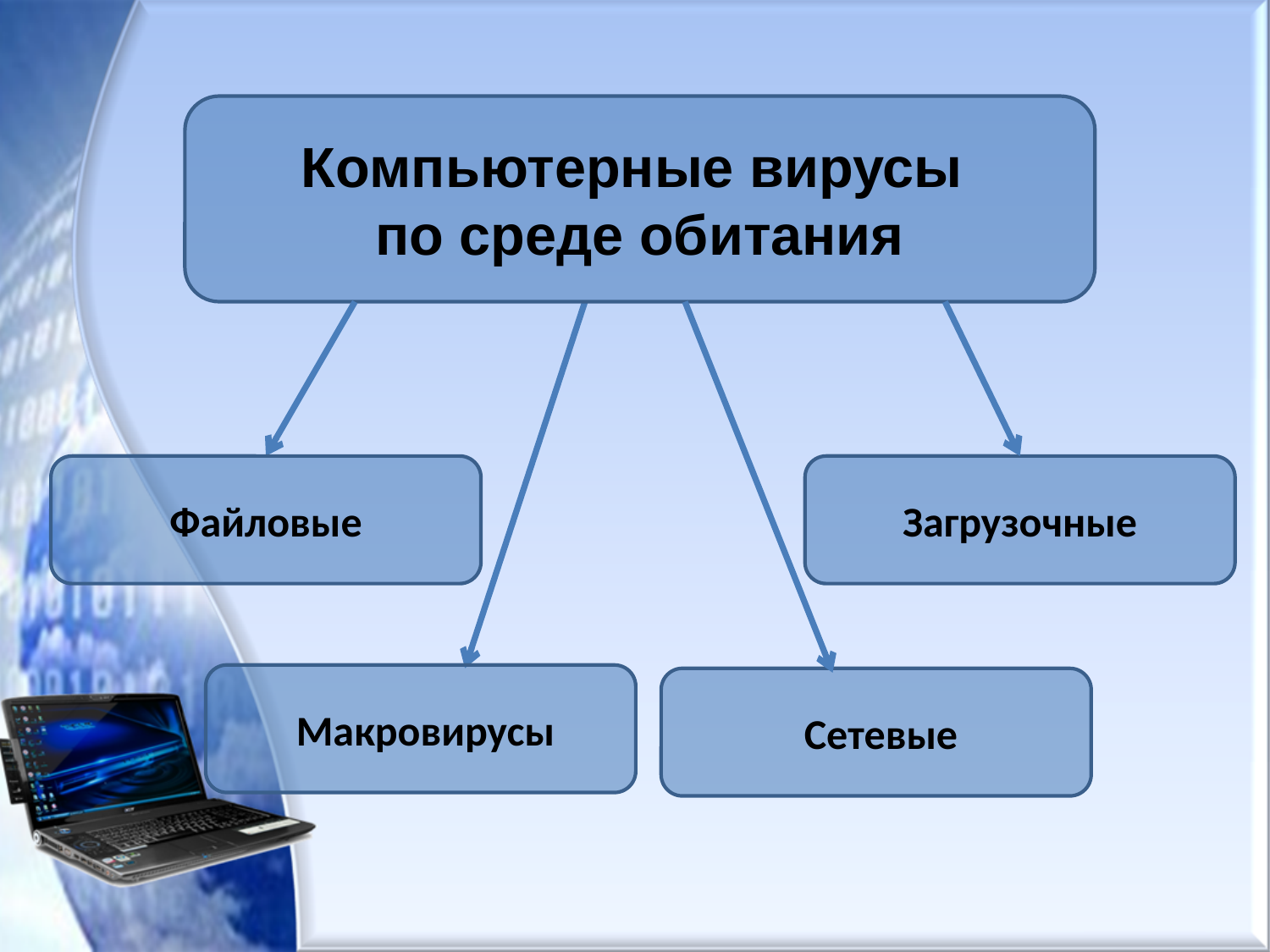

Компьютерные вирусы
по среде обитания
Файловые
Загрузочные
 Макровирусы
 Сетевые